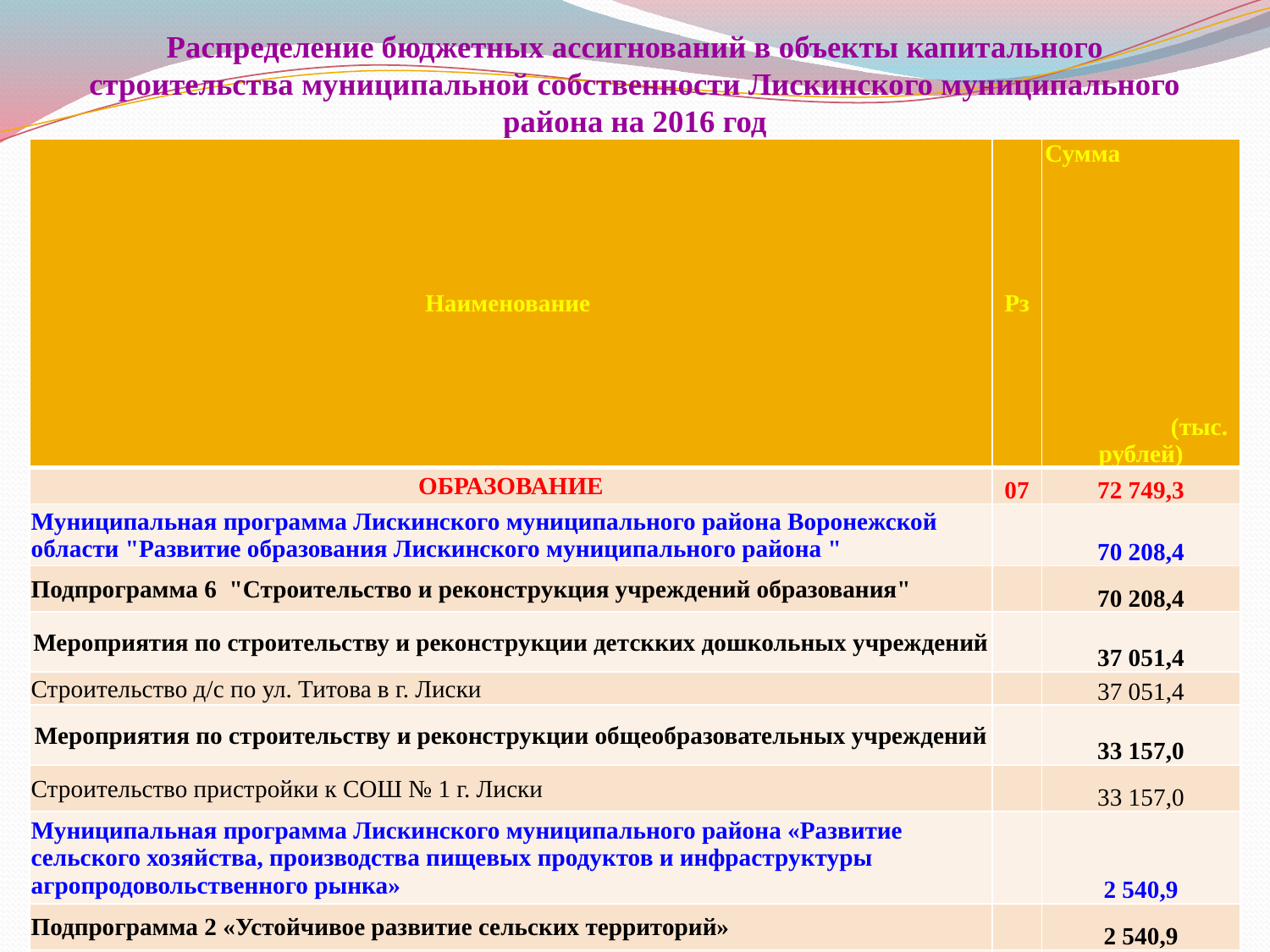

# Распределение бюджетных ассигнований в объекты капитального строительства муниципальной собственности Лискинского муниципального района на 2016 год
| Наименование | Рз | Сумма (тыс. рублей) |
| --- | --- | --- |
| ОБРАЗОВАНИЕ | 07 | 72 749,3 |
| Муниципальная программа Лискинского муниципального района Воронежской области "Развитие образования Лискинского муниципального района " |  | 70 208,4 |
| Подпрограмма 6 "Строительство и реконструкция учреждений образования" |  | 70 208,4 |
| Мероприятия по строительству и реконструкции детскких дошкольных учреждений |  | 37 051,4 |
| Строительство д/с по ул. Титова в г. Лиски |  | 37 051,4 |
| Мероприятия по строительству и реконструкции общеобразовательных учреждений |  | 33 157,0 |
| Строительство пристройки к СОШ № 1 г. Лиски |  | 33 157,0 |
| Муниципальная программа Лискинского муниципального района «Развитие сельского хозяйства, производства пищевых продуктов и инфраструктуры агропродовольственного рынка» |  | 2 540,9 |
| Подпрограмма 2 «Устойчивое развитие сельских территорий» |  | 2 540,9 |
| Мероприятия по развитию сети общеобразовательных учреждений |  | 2 540,9 |
| Строительство МКОУ "Дивногорская СОШ" |  | 2 540,9 |
| КУЛЬТУРА | 08 | 5 700,0 |
| Муниципальная программа Лискинского муниципального района «Развитие культуры Лискинского муниципального района » |  | 5 700,0 |
| Подпрограмма 2 «Музейная деятельность» |  | 5 700,0 |